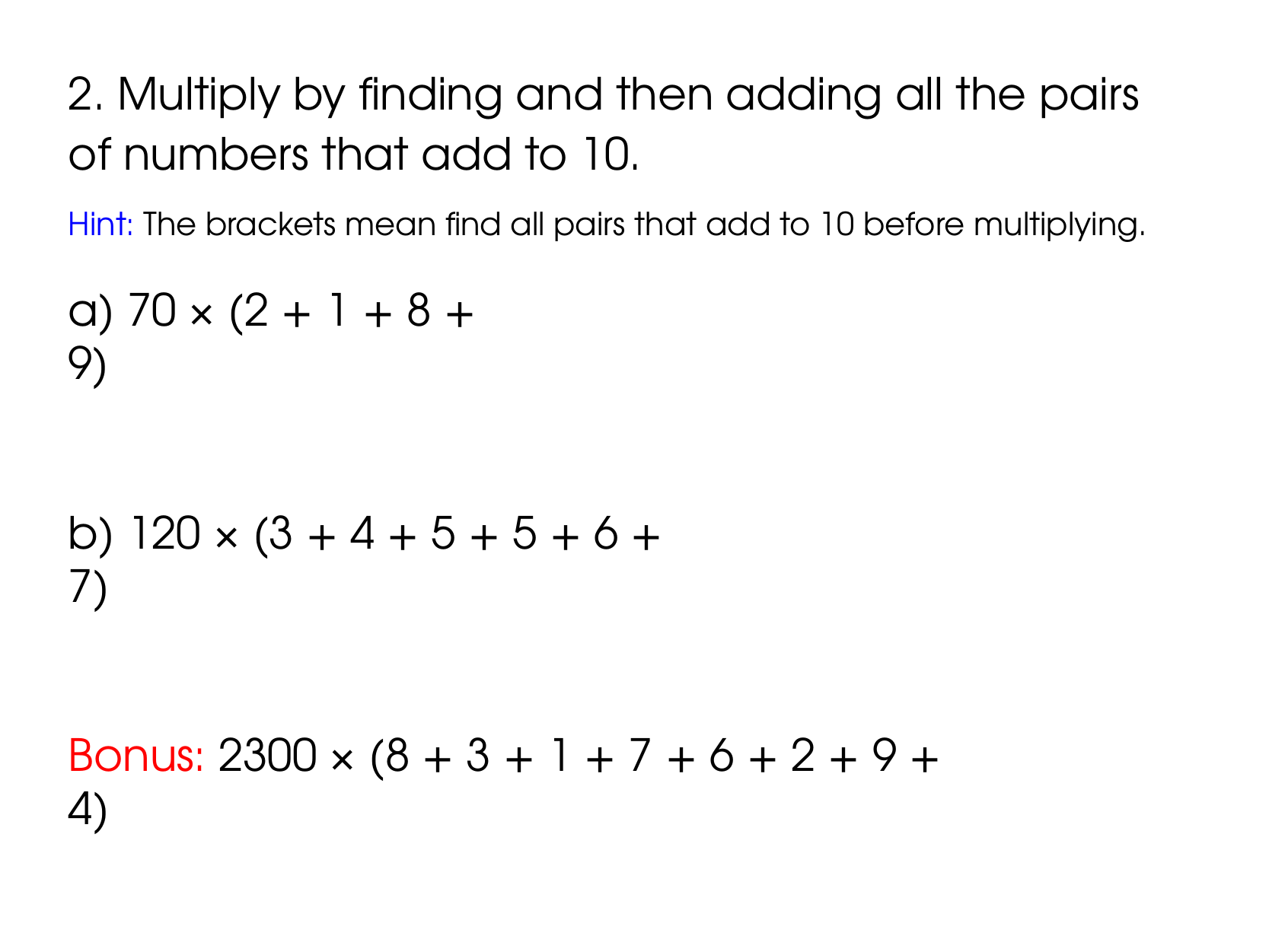

2. Multiply by finding and then adding all the pairs of numbers that add to 10.
Hint: The brackets mean find all pairs that add to 10 before multiplying.
a) 70 × (2 + 1 + 8 + 9)
b) 120 × (3 + 4 + 5 + 5 + 6 + 7)
Bonus: 2300 × (8 + 3 + 1 + 7 + 6 + 2 + 9 + 4)